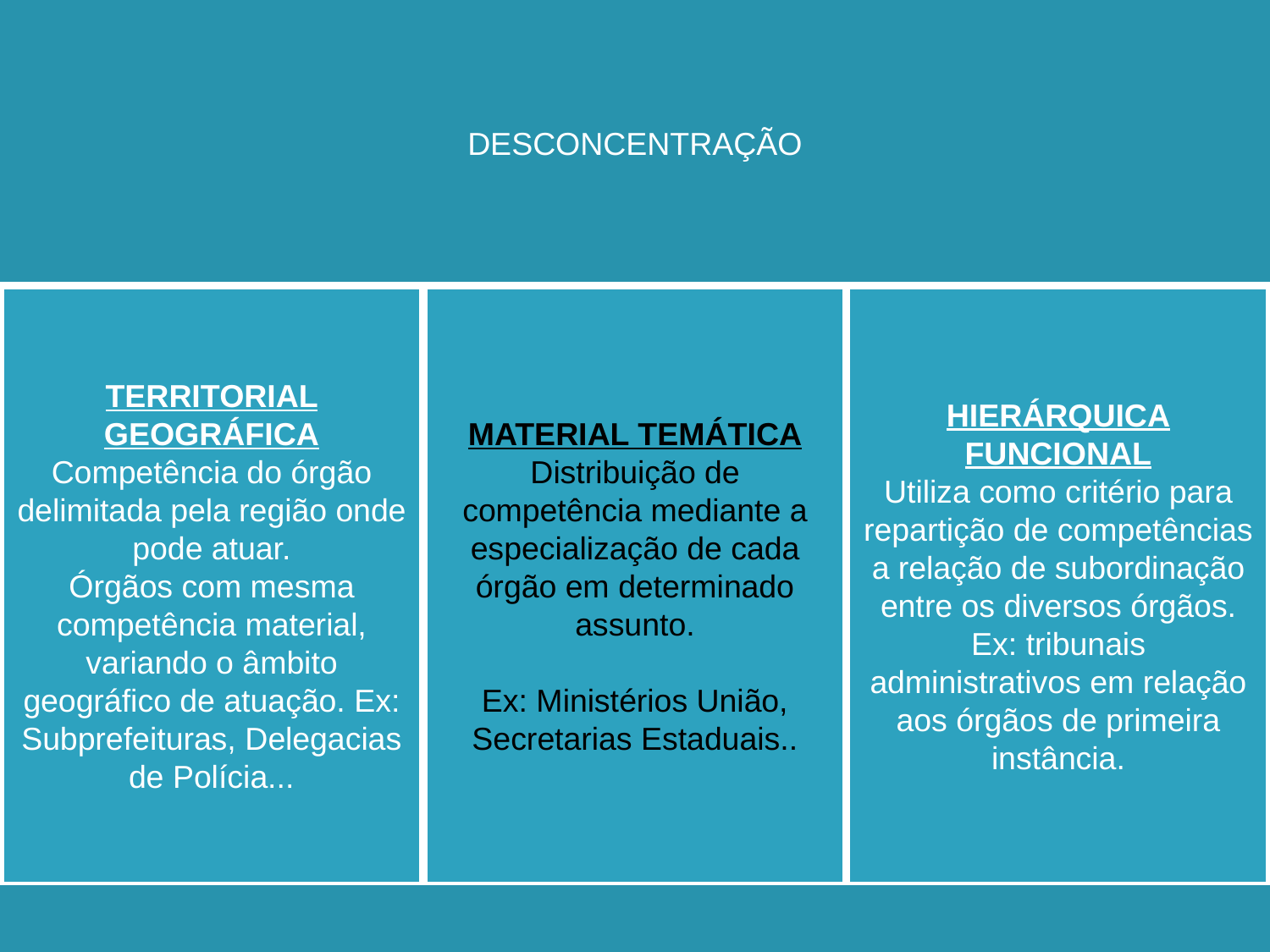

DESCONCENTRAÇÃO
TERRITORIAL GEOGRÁFICA
Competência do órgão delimitada pela região onde pode atuar.
Órgãos com mesma competência material, variando o âmbito geográfico de atuação. Ex: Subprefeituras, Delegacias de Polícia...
MATERIAL TEMÁTICA
Distribuição de competência mediante a especialização de cada órgão em determinado assunto.
Ex: Ministérios União, Secretarias Estaduais..
HIERÁRQUICA
FUNCIONAL
Utiliza como critério para repartição de competências a relação de subordinação entre os diversos órgãos.
Ex: tribunais administrativos em relação aos órgãos de primeira instância.